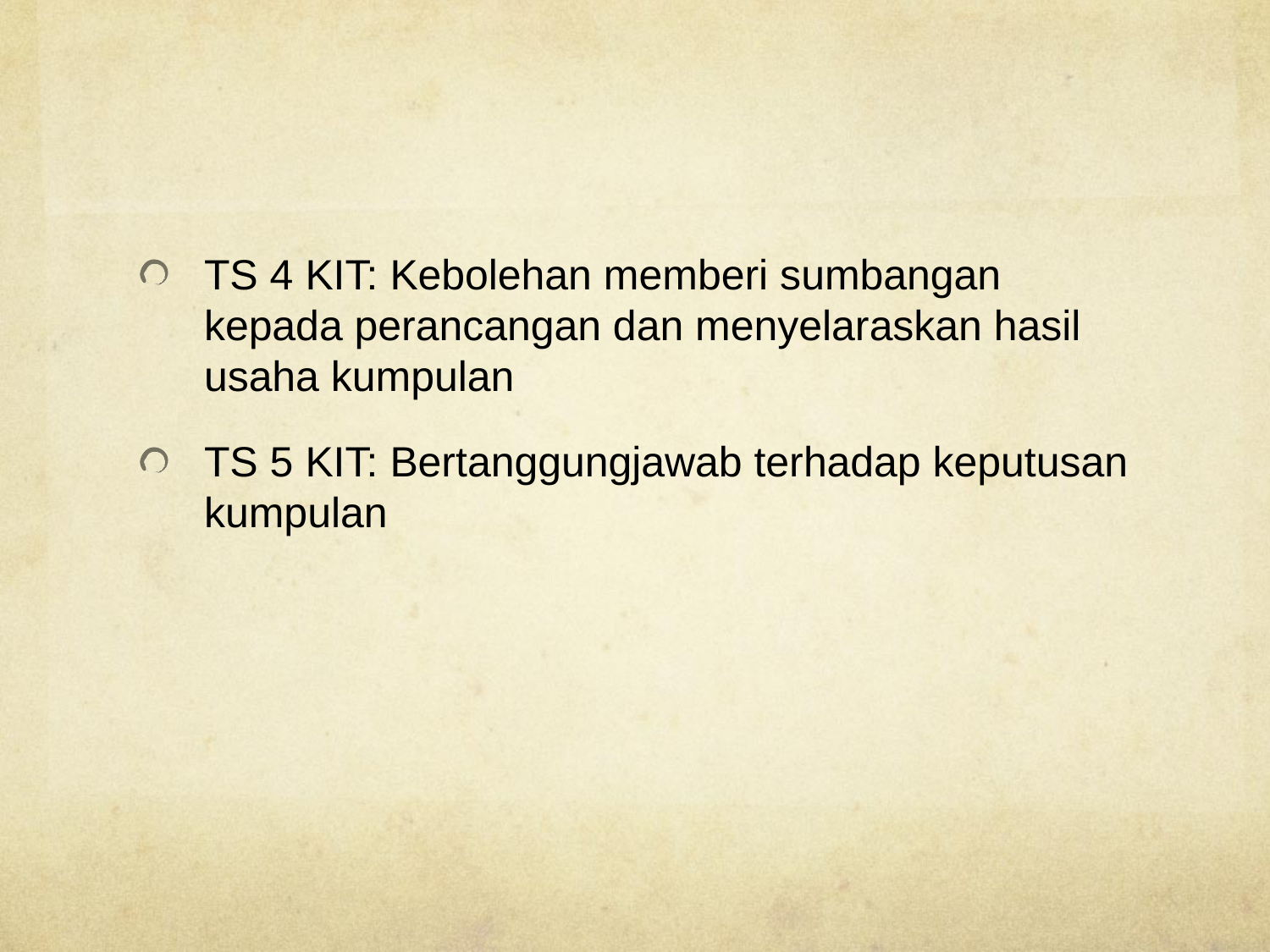

#
TS 4 KIT: Kebolehan memberi sumbangan kepada perancangan dan menyelaraskan hasil usaha kumpulan
TS 5 KIT: Bertanggungjawab terhadap keputusan kumpulan